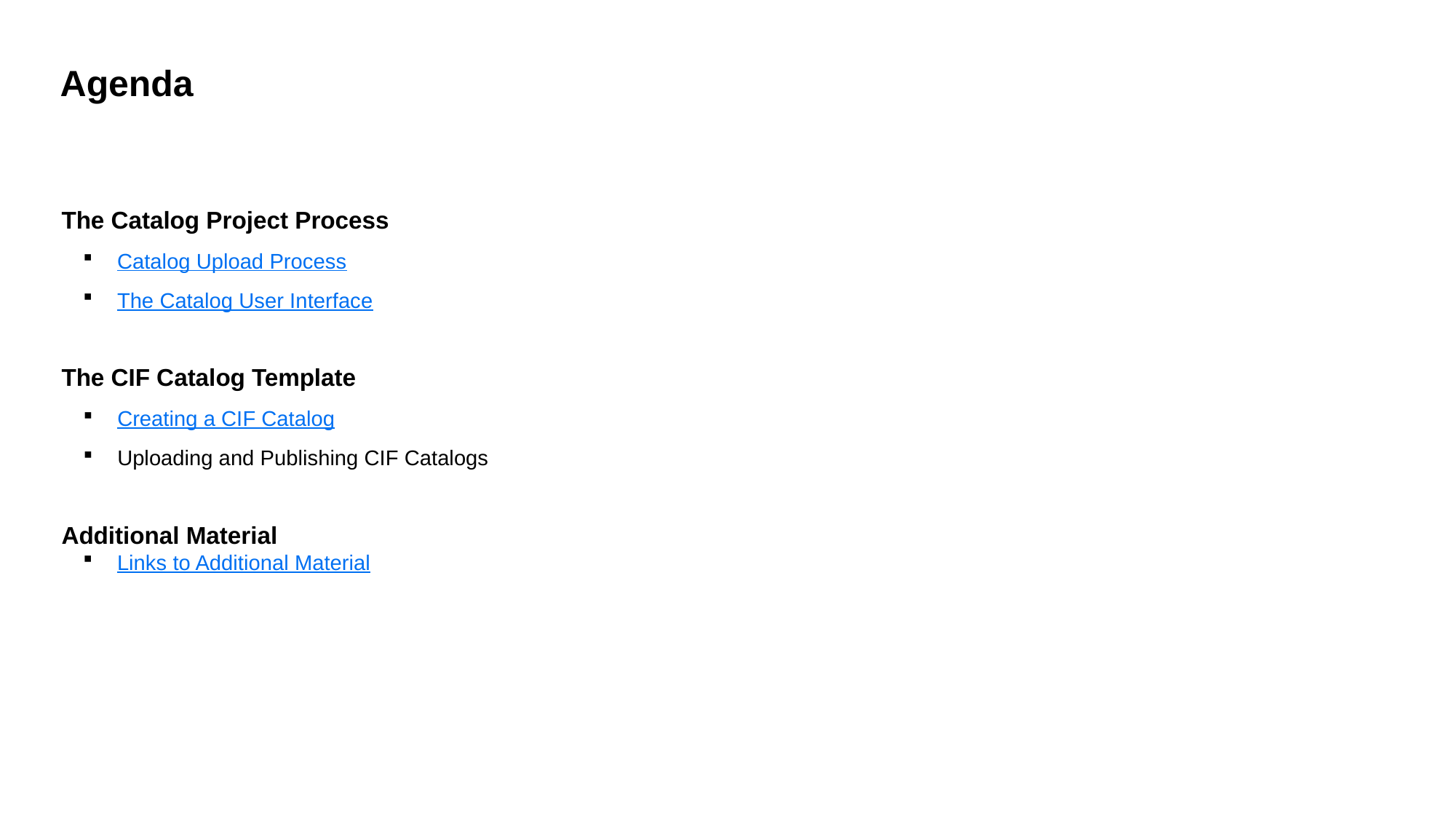

Agenda
The Catalog Project Process
Catalog Upload Process
The Catalog User Interface

The CIF Catalog Template
Creating a CIF Catalog
Uploading and Publishing CIF Catalogs
Additional Material
Links to Additional Material